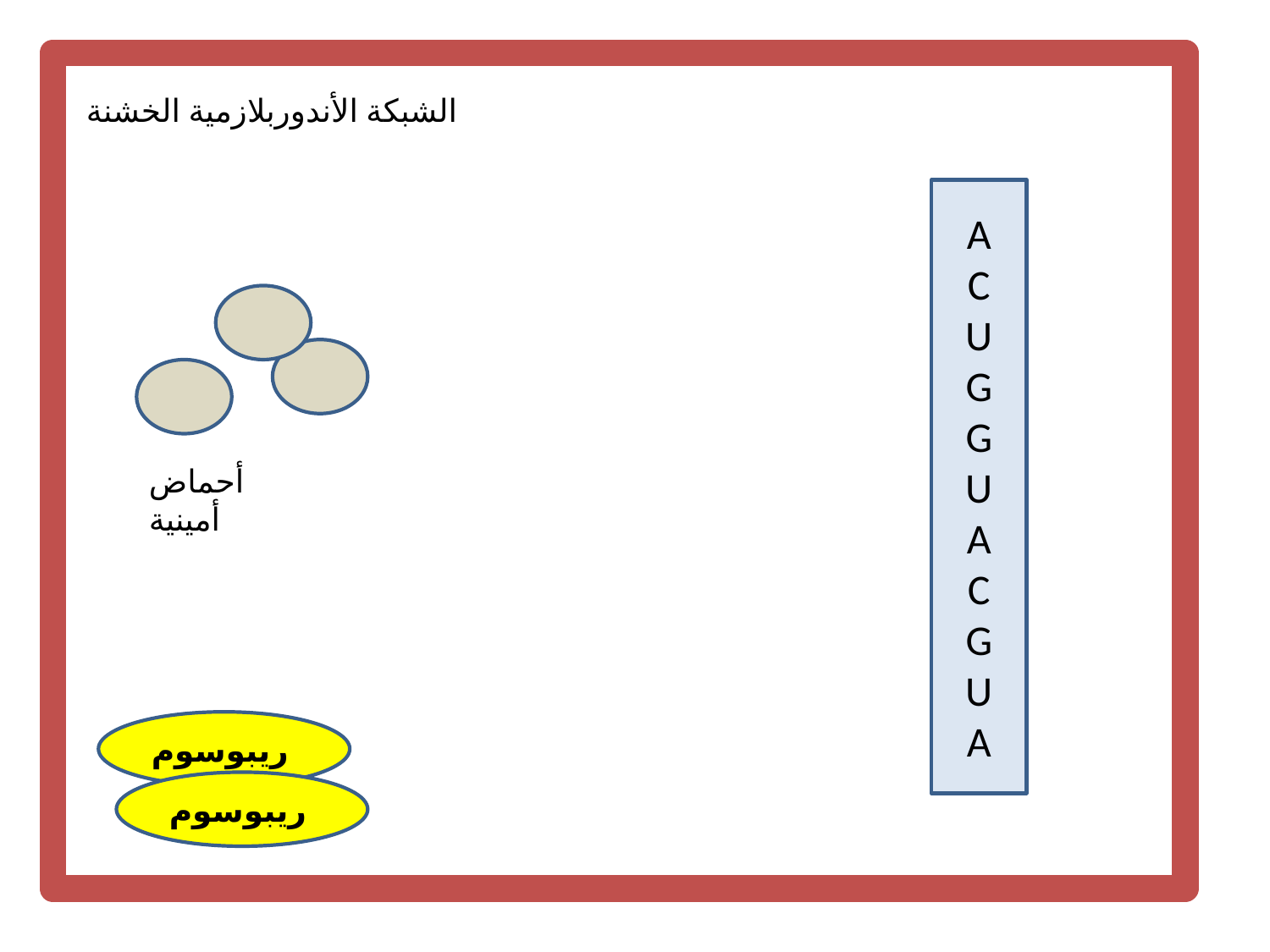

الشبكة الأندوربلازمية الخشنة
A
C
U
G
G
U
A
C
G
U
A

أحماض أمينية
ريبوسوم
ريبوسوم